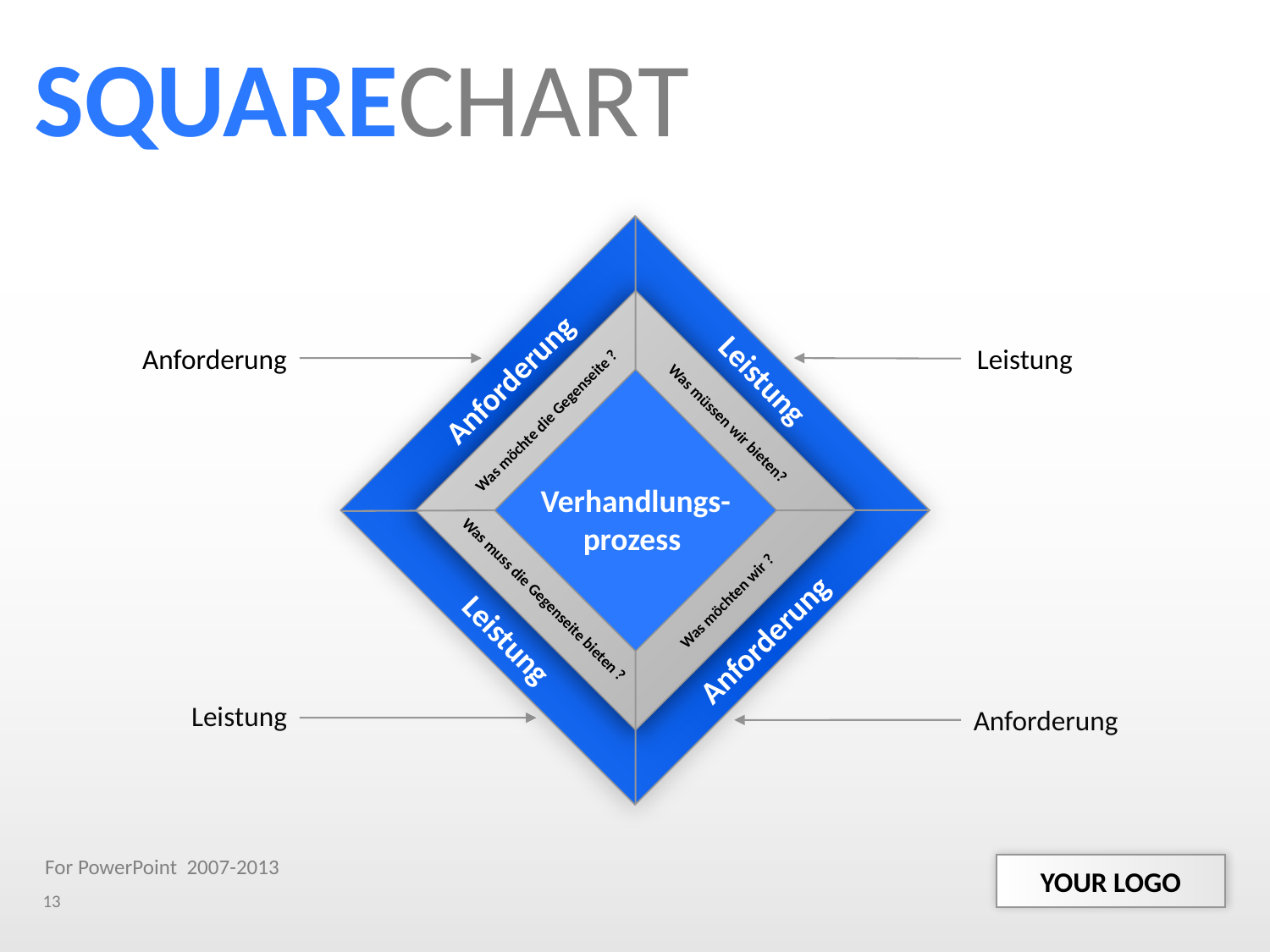

SQUARECHART

Anforderung
Leistung
Was möchte die Gegenseite ?
Was müssen wir bieten?
Verhandlungs-prozess
Was muss die Gegenseite bieten ?
Was möchten wir ?
Leistung
Anforderung
Anforderung
Leistung

Leistung
Anforderung

For PowerPoint  2007-2013